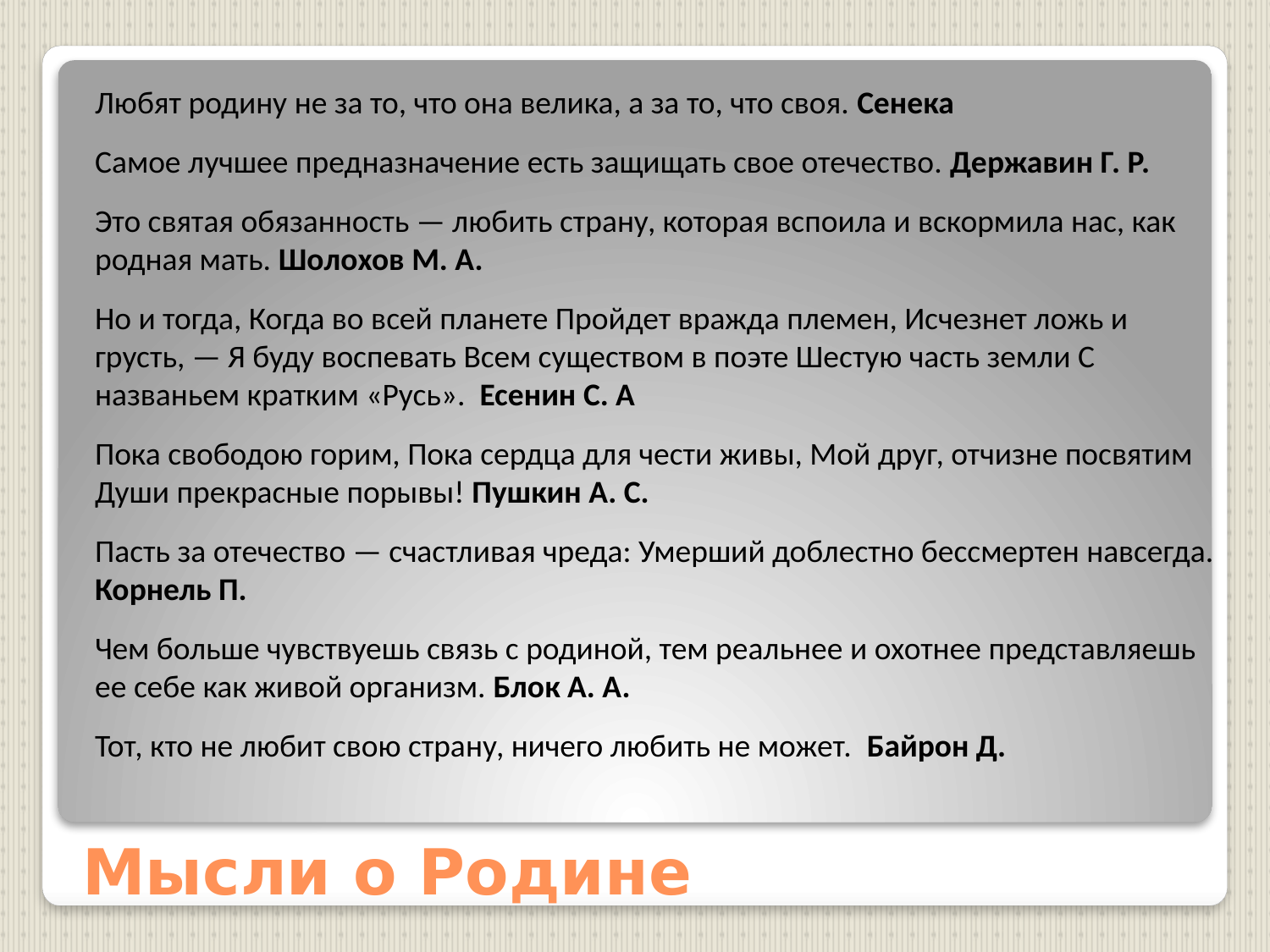

Любят родину не за то, что она велика, а за то, что своя. Сенека
Самое лучшее предназначение есть защищать свое отечество. Державин Г. Р.
Это святая обязанность — любить страну, которая вспоила и вскормила нас, как родная мать. Шолохов М. А.
Но и тогда, Когда во всей планете Пройдет вражда племен, Исчезнет ложь и грусть, — Я буду воспевать Всем существом в поэте Шестую часть земли С названьем кратким «Русь».  Есенин С. А
Пока свободою горим, Пока сердца для чести живы, Мой друг, отчизне посвятим Души прекрасные порывы! Пушкин А. С.
Пасть за отечество — счастливая чреда: Умерший доблестно бессмертен навсегда.  Корнель П.
Чем больше чувствуешь связь с родиной, тем реальнее и охотнее представляешь ее себе как живой организм. Блок А. А.
Тот, кто не любит свою страну, ничего любить не может.  Байрон Д.
# Мысли о Родине